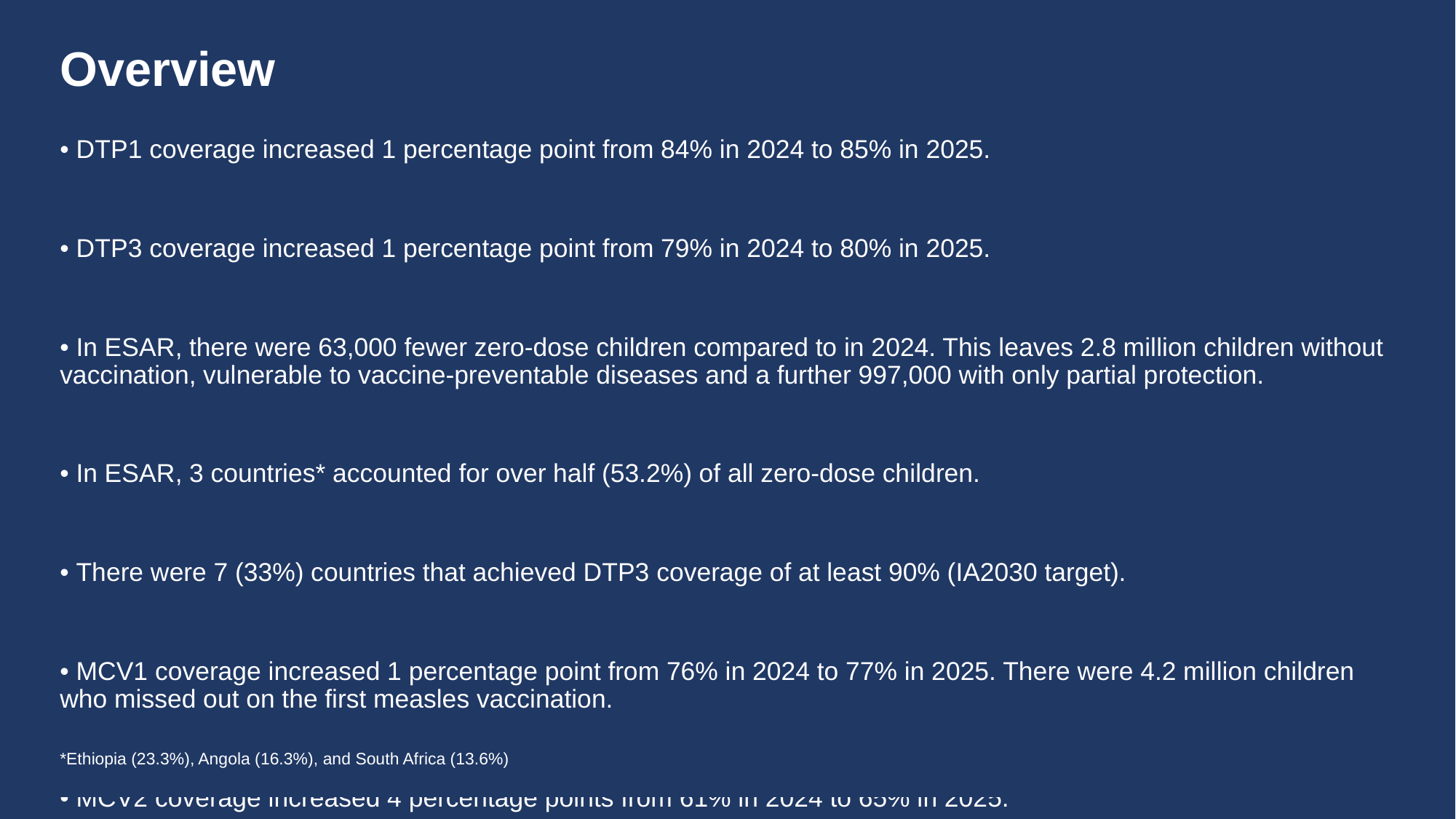

# Overview
• DTP1 coverage increased 1 percentage point from 84% in 2024 to 85% in 2025.

• DTP3 coverage increased 1 percentage point from 79% in 2024 to 80% in 2025.

• In ESAR, there were 63,000 fewer zero-dose children compared to in 2024. This leaves 2.8 million children without vaccination, vulnerable to vaccine-preventable diseases and a further 997,000 with only partial protection.

• In ESAR, 3 countries* accounted for over half (53.2%) of all zero-dose children.

• There were 7 (33%) countries that achieved DTP3 coverage of at least 90% (IA2030 target).

• MCV1 coverage increased 1 percentage point from 76% in 2024 to 77% in 2025. There were 4.2 million children who missed out on the first measles vaccination.

• MCV2 coverage increased 4 percentage points from 61% in 2024 to 65% in 2025.

• Last dose coverage of HPV vaccination (HPVc) among girls increased from 56% to 64% in 2025.
*Ethiopia (23.3%), Angola (16.3%), and South Africa (13.6%)